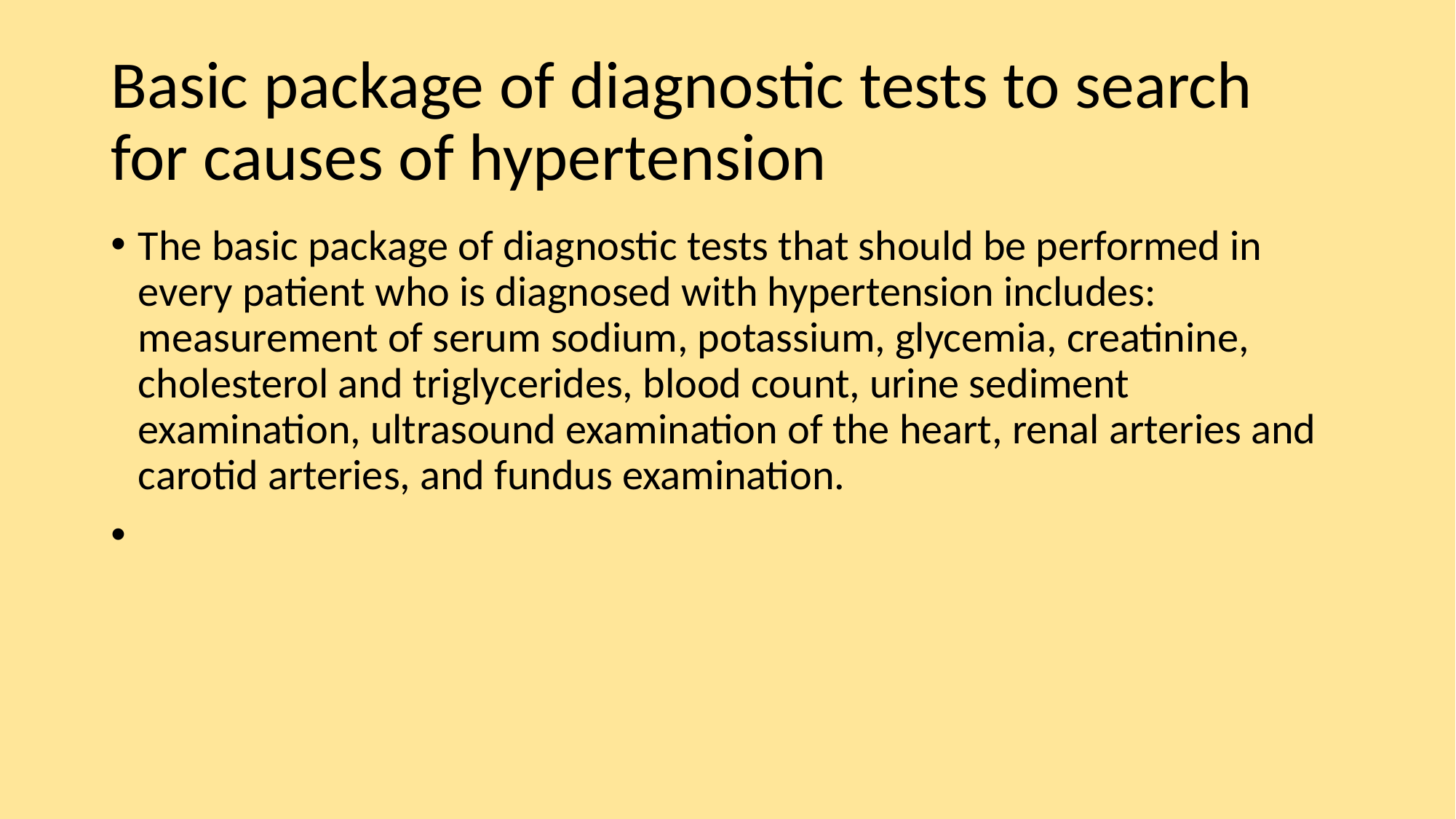

# Basic package of diagnostic tests to search for causes of hypertension
The basic package of diagnostic tests that should be performed in every patient who is diagnosed with hypertension includes: measurement of serum sodium, potassium, glycemia, creatinine, cholesterol and triglycerides, blood count, urine sediment examination, ultrasound examination of the heart, renal arteries and carotid arteries, and fundus examination.